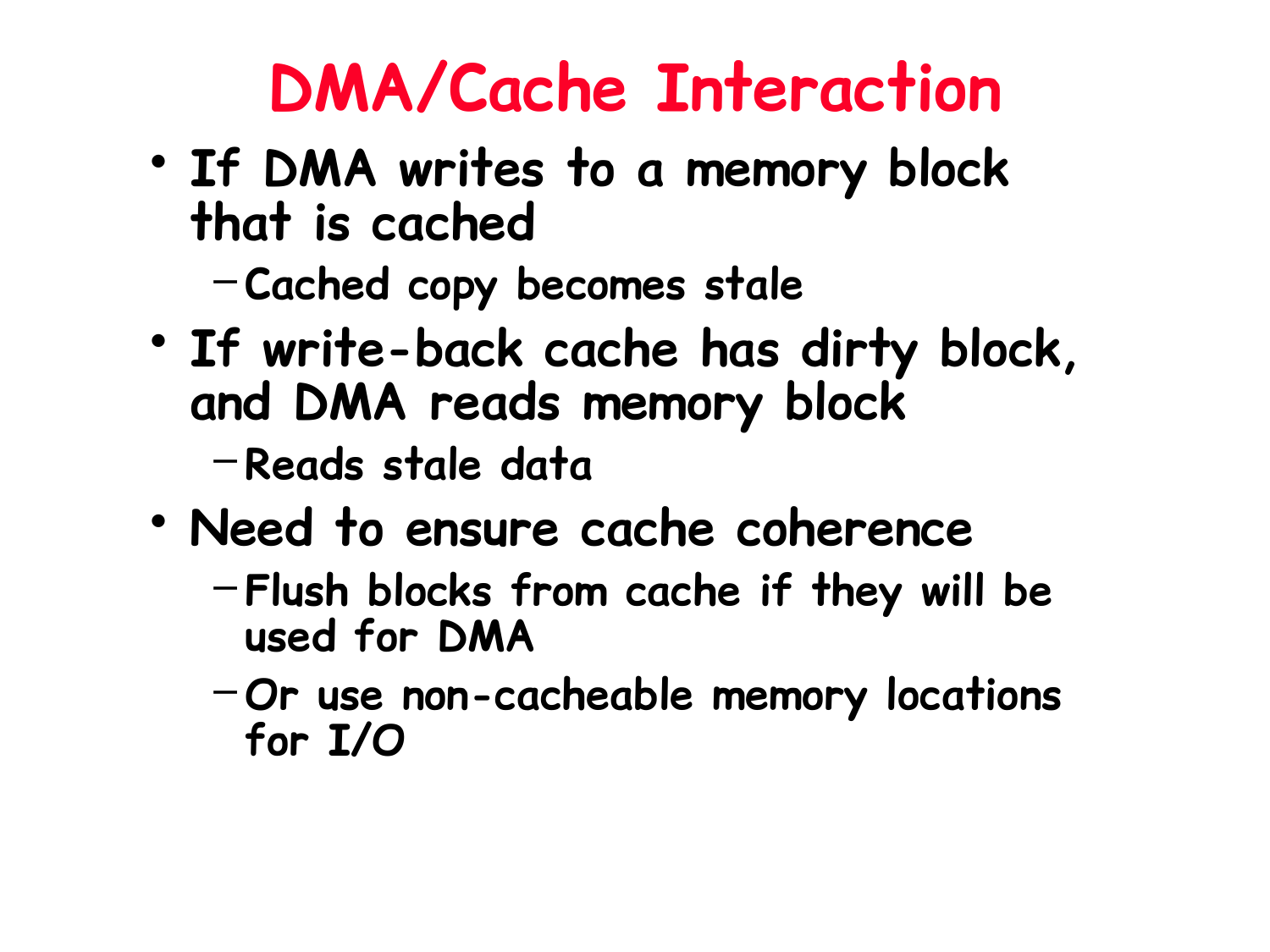

# DMA/Cache Interaction
If DMA writes to a memory block that is cached
Cached copy becomes stale
If write-back cache has dirty block, and DMA reads memory block
Reads stale data
Need to ensure cache coherence
Flush blocks from cache if they will be used for DMA
Or use non-cacheable memory locations for I/O